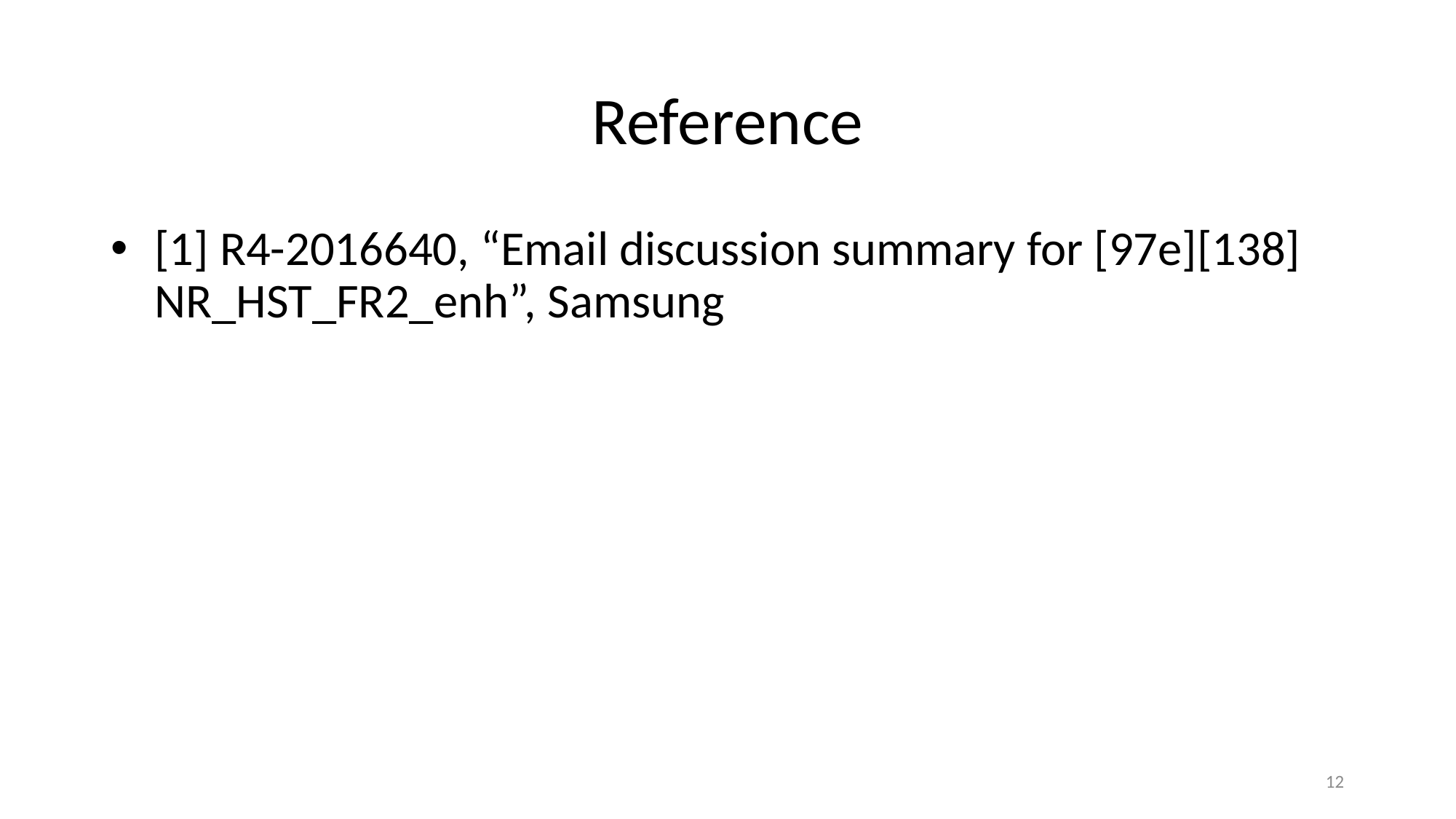

# Reference
[1] R4-2016640, “Email discussion summary for [97e][138] NR_HST_FR2_enh”, Samsung
12